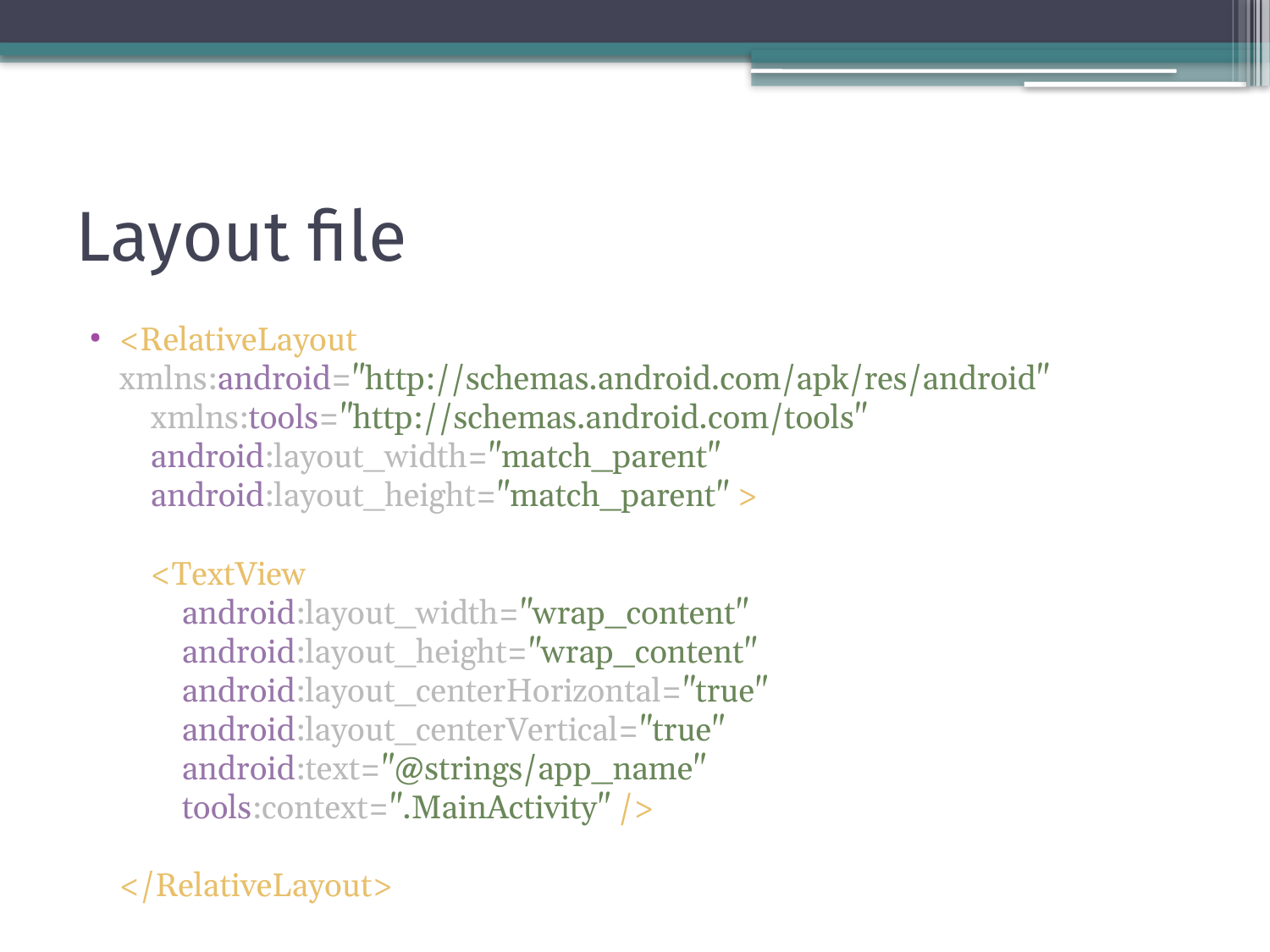

# Layout file
<RelativeLayout    xmlns:android="http://schemas.android.com/apk/res/android"
    xmlns:tools="http://schemas.android.com/tools"
    android:layout_width="match_parent"
    android:layout_height="match_parent" >
    <TextView
        android:layout_width="wrap_content"
        android:layout_height="wrap_content"
        android:layout_centerHorizontal="true"
        android:layout_centerVertical="true"
        android:text="@strings/app_name"
        tools:context=".MainActivity" />
</RelativeLayout>